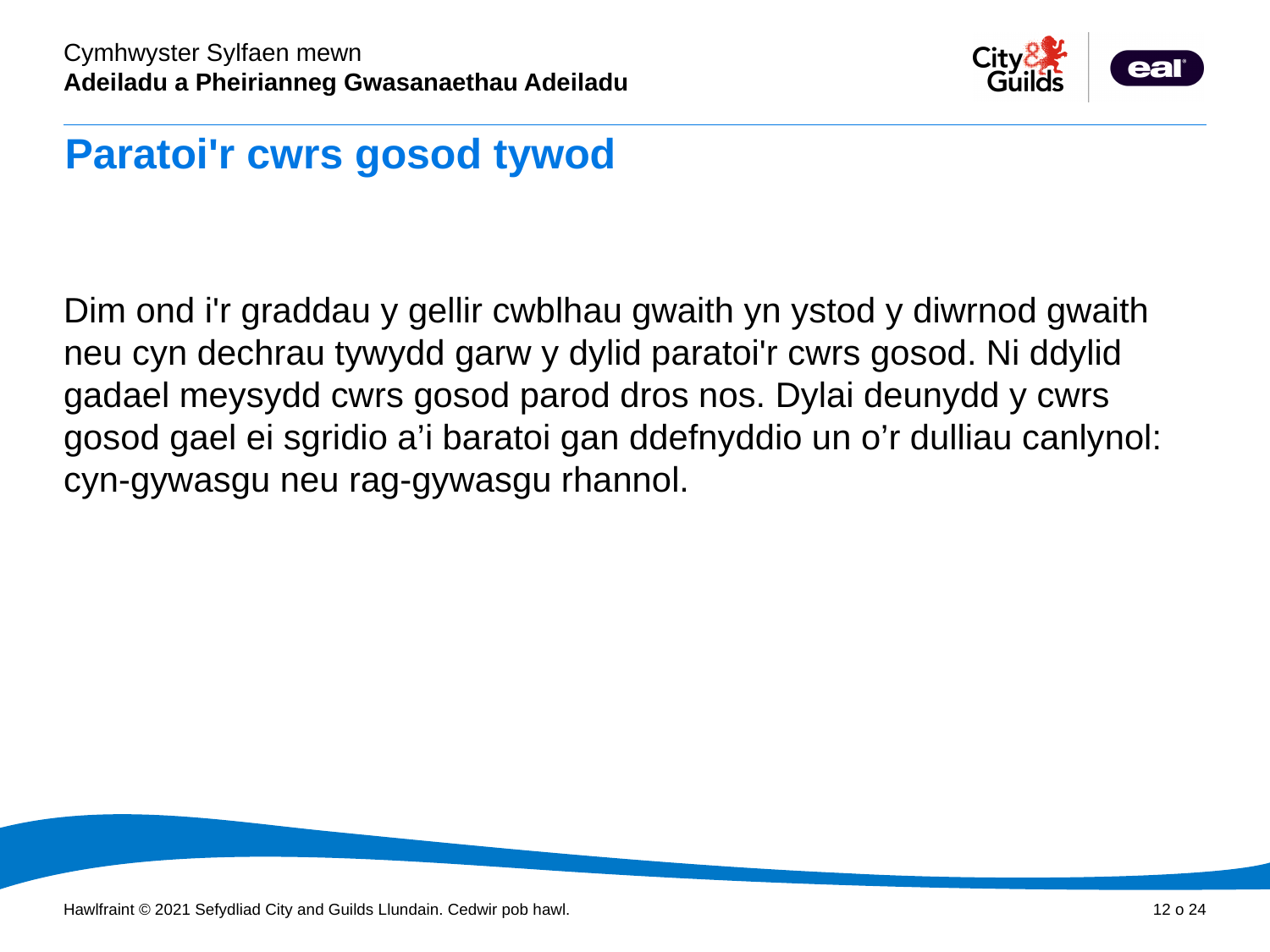

# Paratoi'r cwrs gosod tywod

Dim ond i'r graddau y gellir cwblhau gwaith yn ystod y diwrnod gwaith neu cyn dechrau tywydd garw y dylid paratoi'r cwrs gosod. Ni ddylid gadael meysydd cwrs gosod parod dros nos. Dylai deunydd y cwrs gosod gael ei sgridio a’i baratoi gan ddefnyddio un o’r dulliau canlynol: cyn-gywasgu neu rag-gywasgu rhannol.